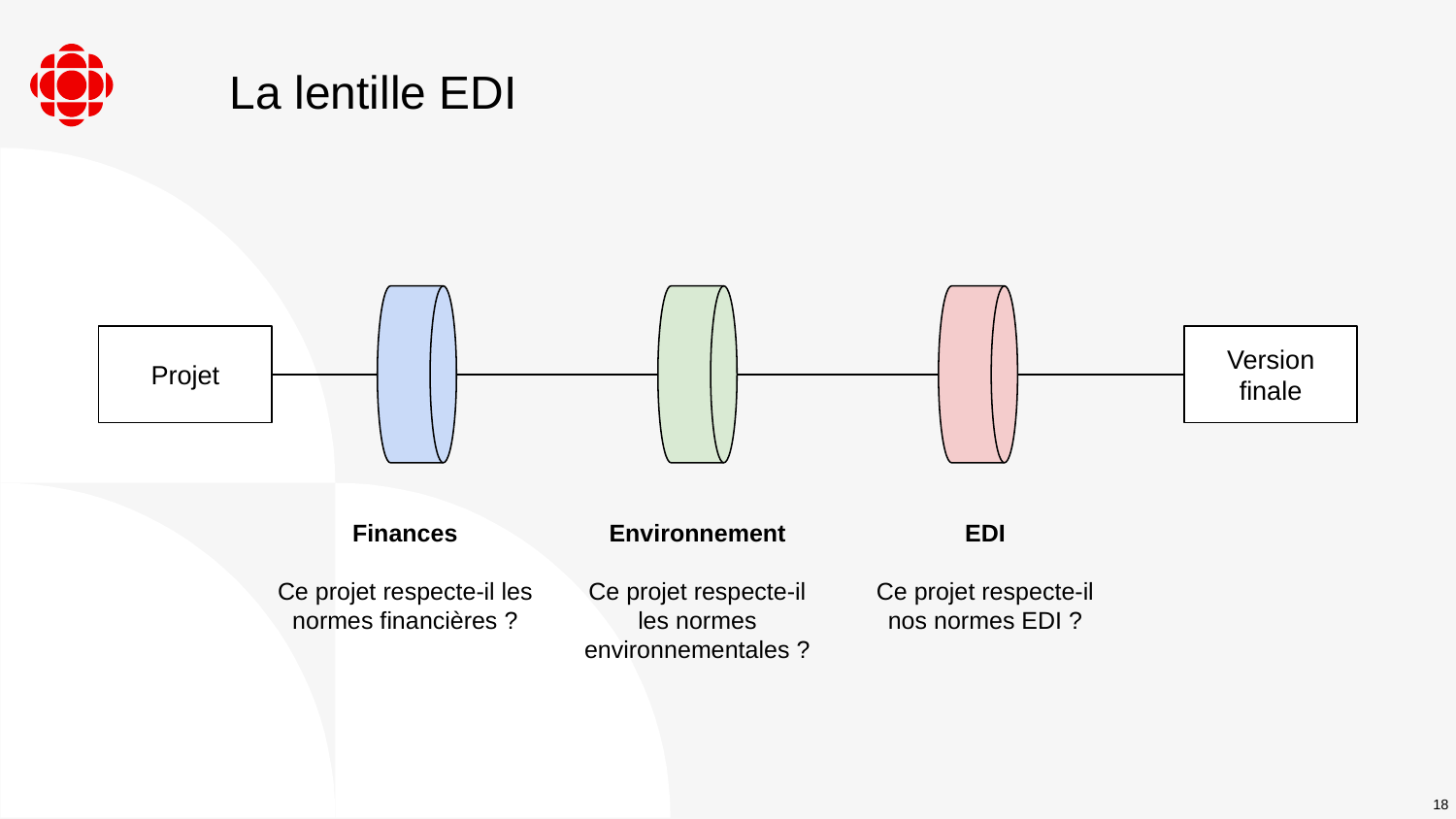

La lentille EDI

Projet
Version finale
Finances

Ce projet respecte-il les normes financières ?
Environnement

Ce projet respecte-il les normes environnementales ?
EDI

Ce projet respecte-il nos normes EDI ?